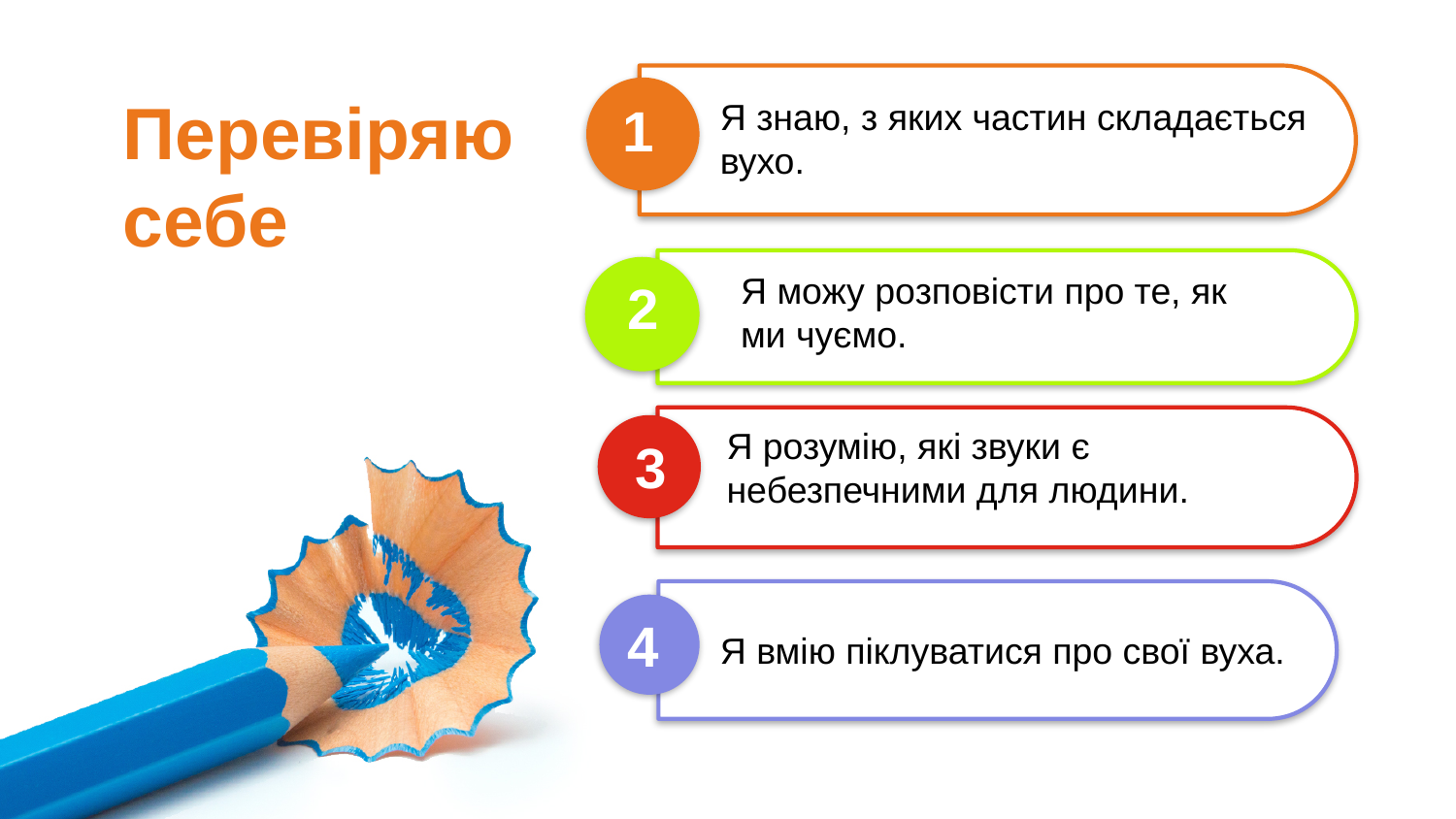

Перевіряю себе

Я знаю, з яких частин складається
вухо.
1

Я можу розповісти про те, як
ми чуємо.
2

Я розумію, які звуки є
небезпечними для людини.
3

4
Я вмію піклуватися про свої вуха.